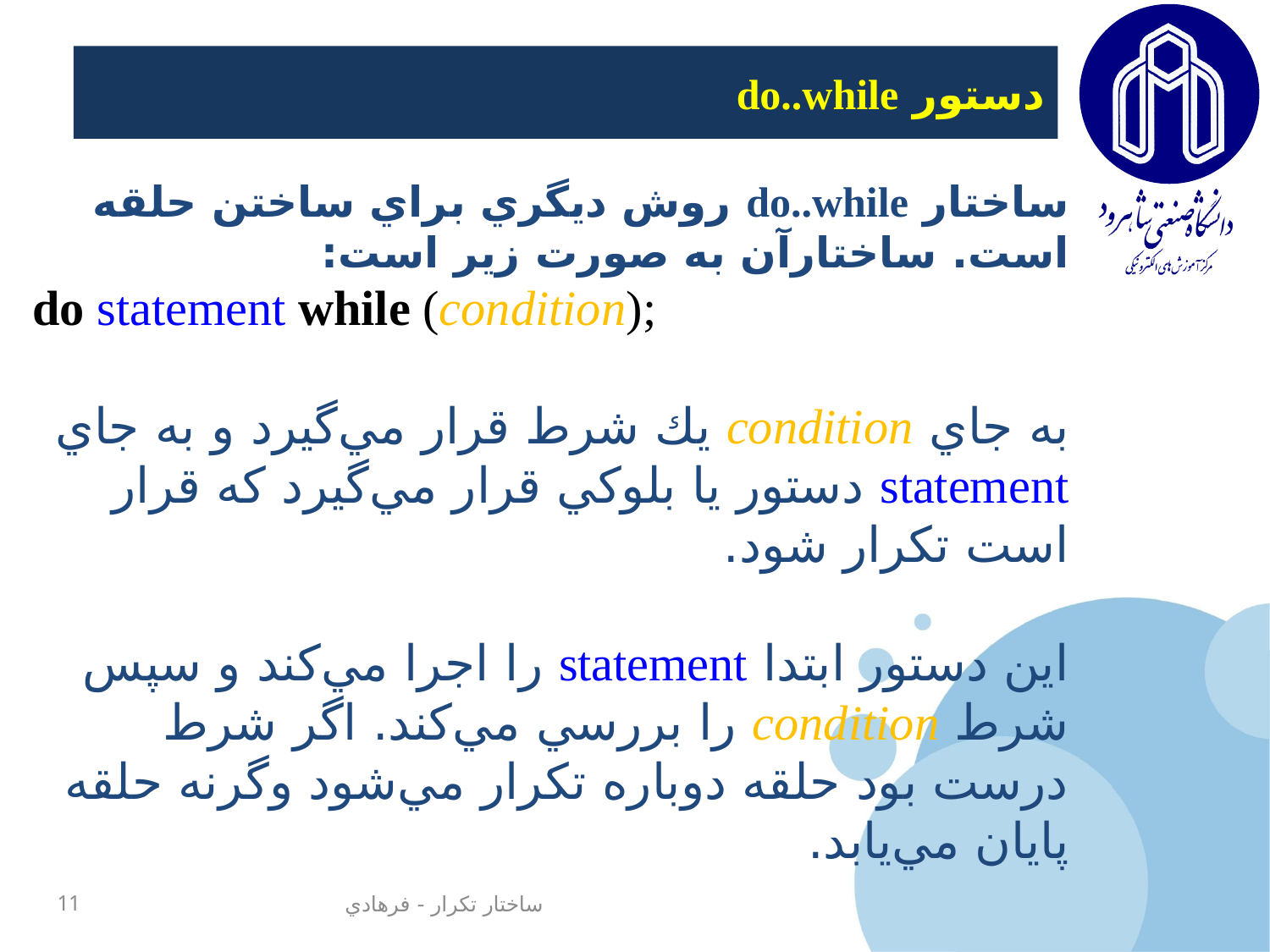

# دستور do..while
ساختار do..while روش ديگري براي ساختن حلقه است. ساختارآن به صورت زير است:
do statement while (condition);

به جاي condition يك شرط قرار مي‌گيرد و به جاي statement‌ دستور يا بلوکي قرار مي‌گيرد که قرار است تکرار شود.

اين دستور ابتدا statement‌ را اجرا مي‌كند و سپس شرط condition را بررسي مي‌كند. اگر شرط درست بود حلقه دوباره تکرار مي‌شود وگرنه حلقه پايان مي‌يابد.

11
ساختار تکرار - فرهادي